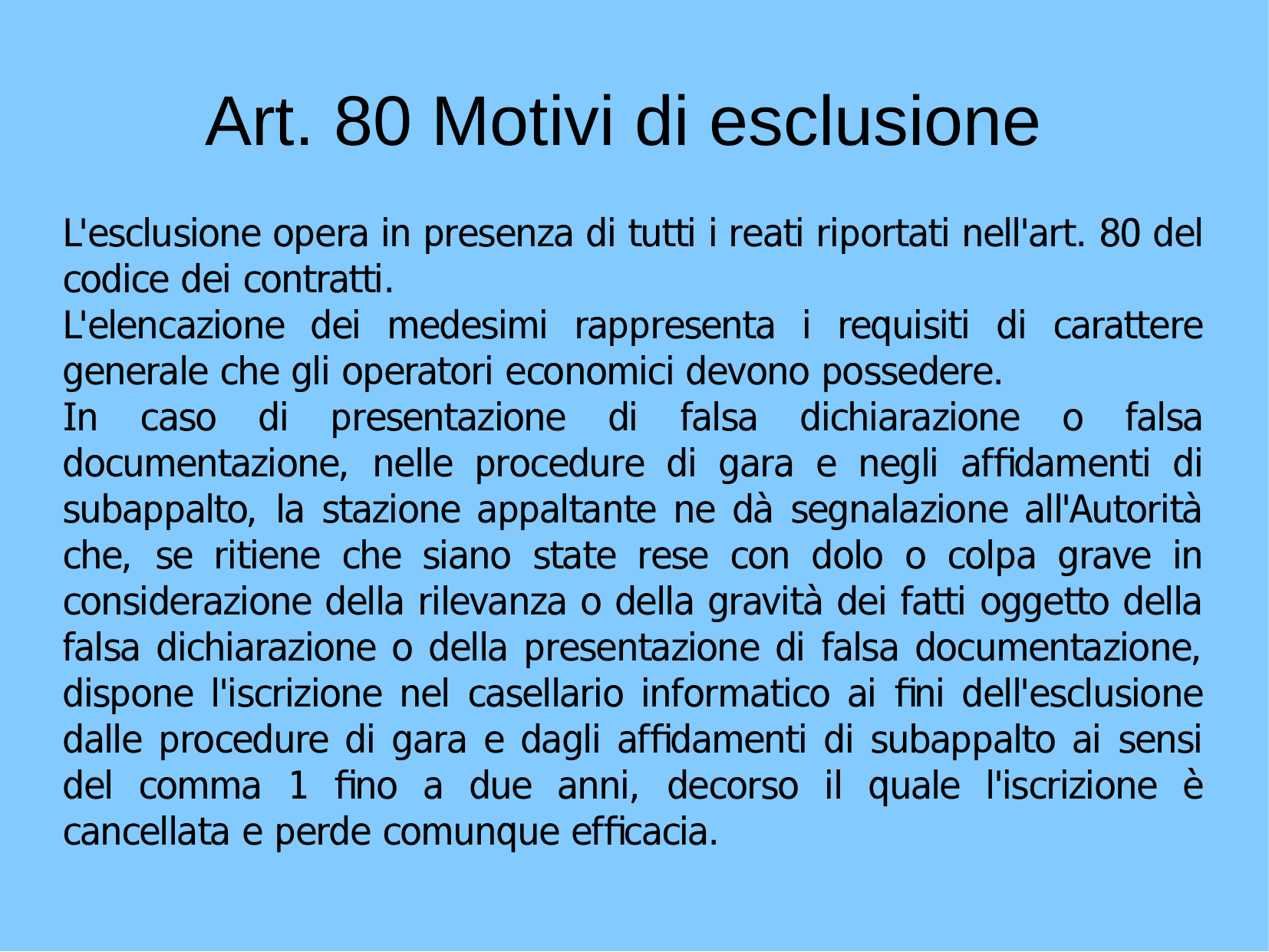

Art. 80 Motivi di esclusione
L'esclusione opera in presenza di tutti i reati riportati nell'art. 80 del codice dei contratti.
L'elencazione dei medesimi rappresenta i requisiti di carattere generale che gli operatori economici devono possedere.
In caso di presentazione di falsa dichiarazione o falsa documentazione, nelle procedure di gara e negli affidamenti di subappalto, la stazione appaltante ne dà segnalazione all'Autorità che, se ritiene che siano state rese con dolo o colpa grave in considerazione della rilevanza o della gravità dei fatti oggetto della falsa dichiarazione o della presentazione di falsa documentazione, dispone l'iscrizione nel casellario informatico ai fini dell'esclusione dalle procedure di gara e dagli affidamenti di subappalto ai sensi del comma 1 fino a due anni, decorso il quale l'iscrizione è cancellata e perde comunque efficacia.